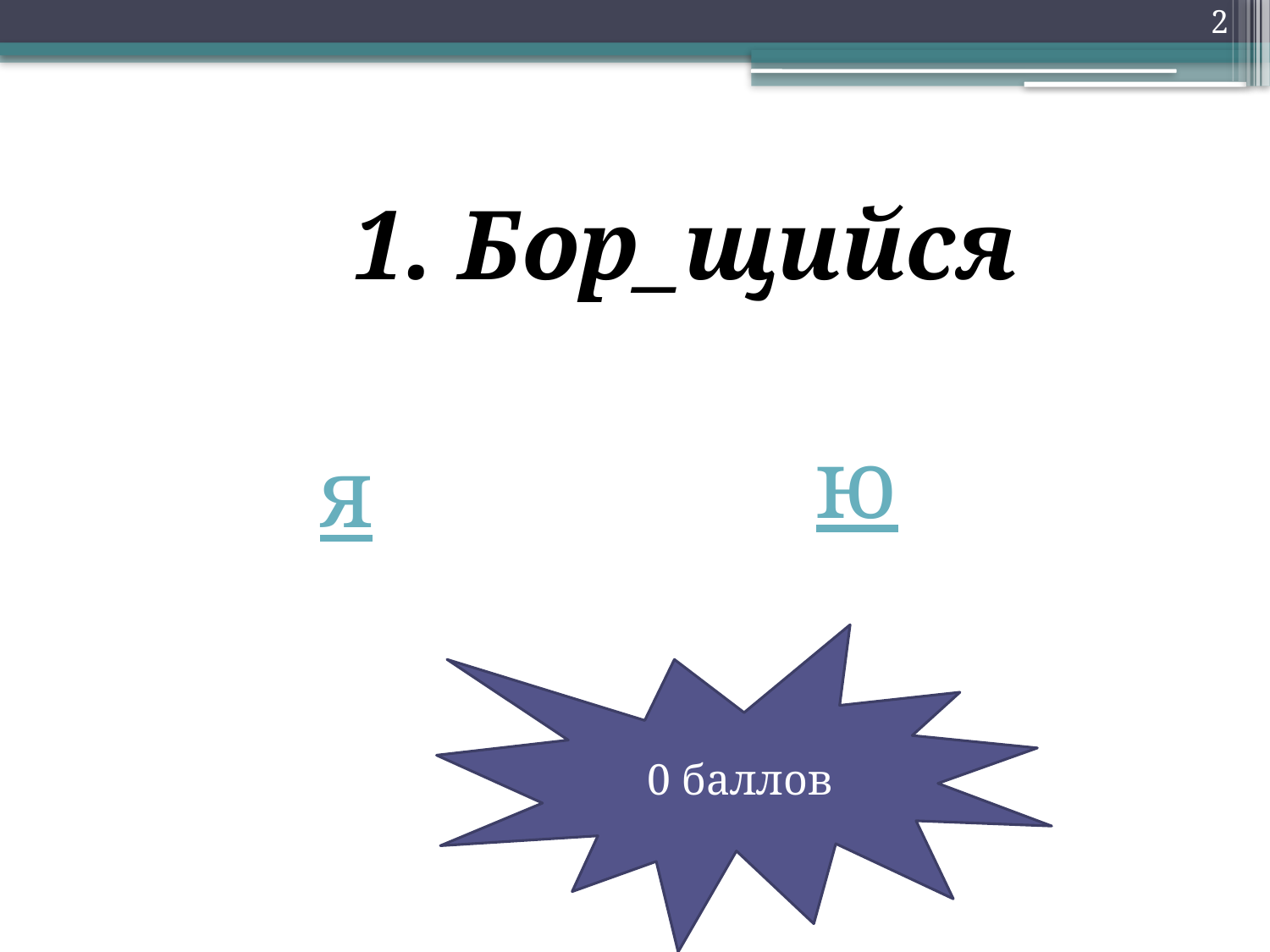

2

1. Бор_щийся
ю
я
0 баллов